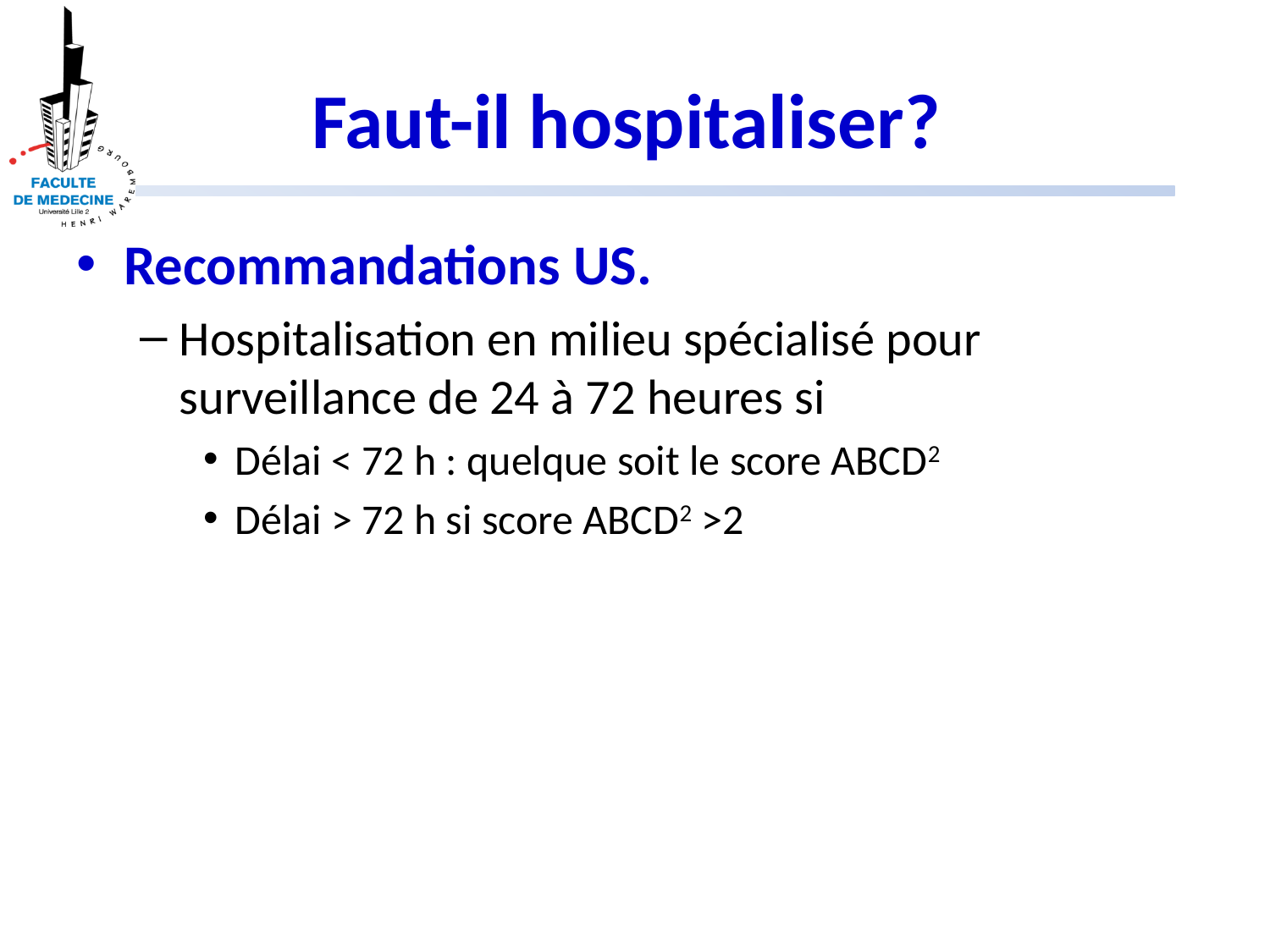

# Faut-il hospitaliser?
Recommandations US.
Hospitalisation en milieu spécialisé pour surveillance de 24 à 72 heures si
Délai < 72 h : quelque soit le score ABCD2
Délai > 72 h si score ABCD2 >2